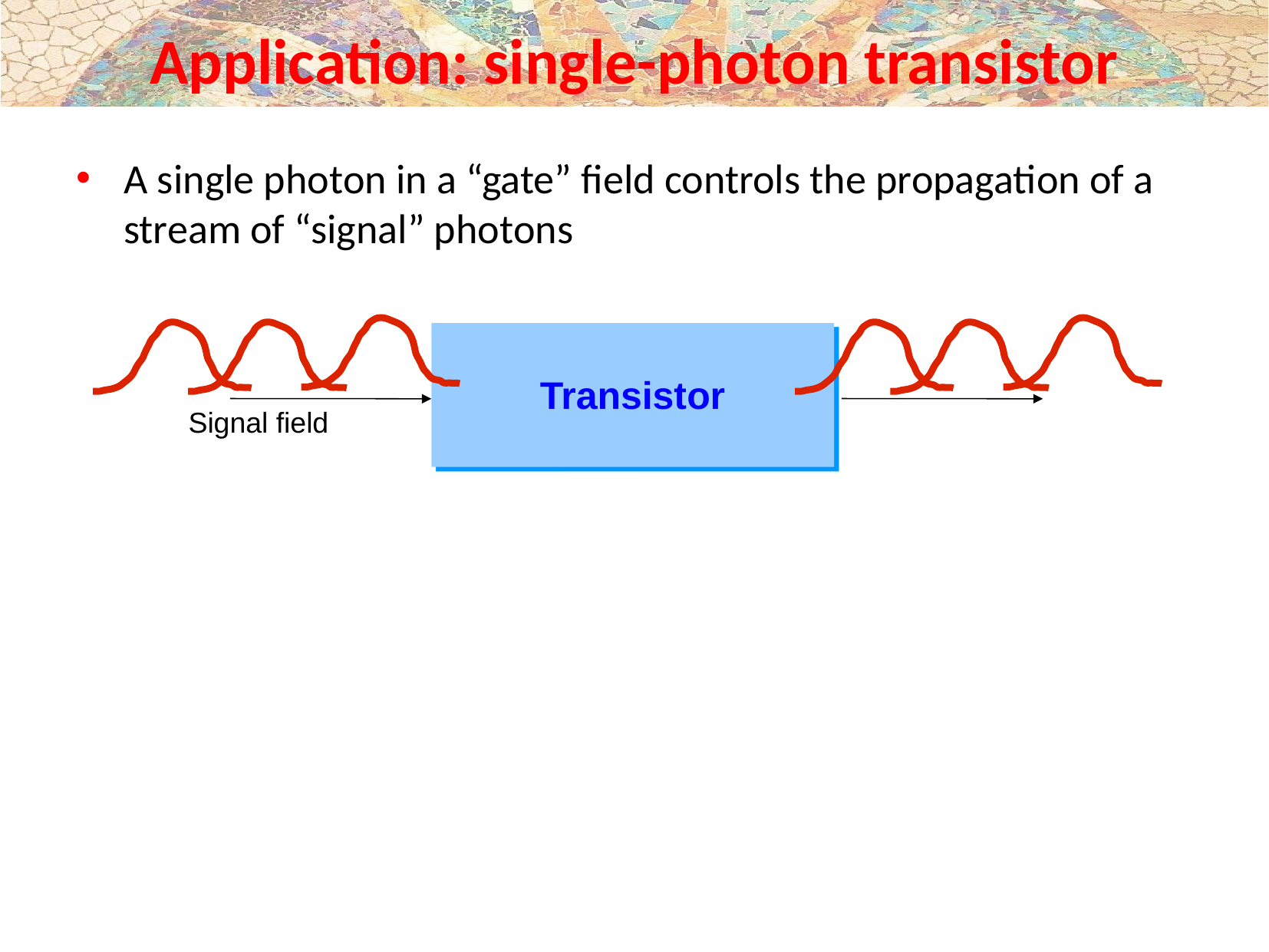

# Application: single-photon transistor
A single photon in a “gate” field controls the propagation of a stream of “signal” photons

Transistor

Signal field